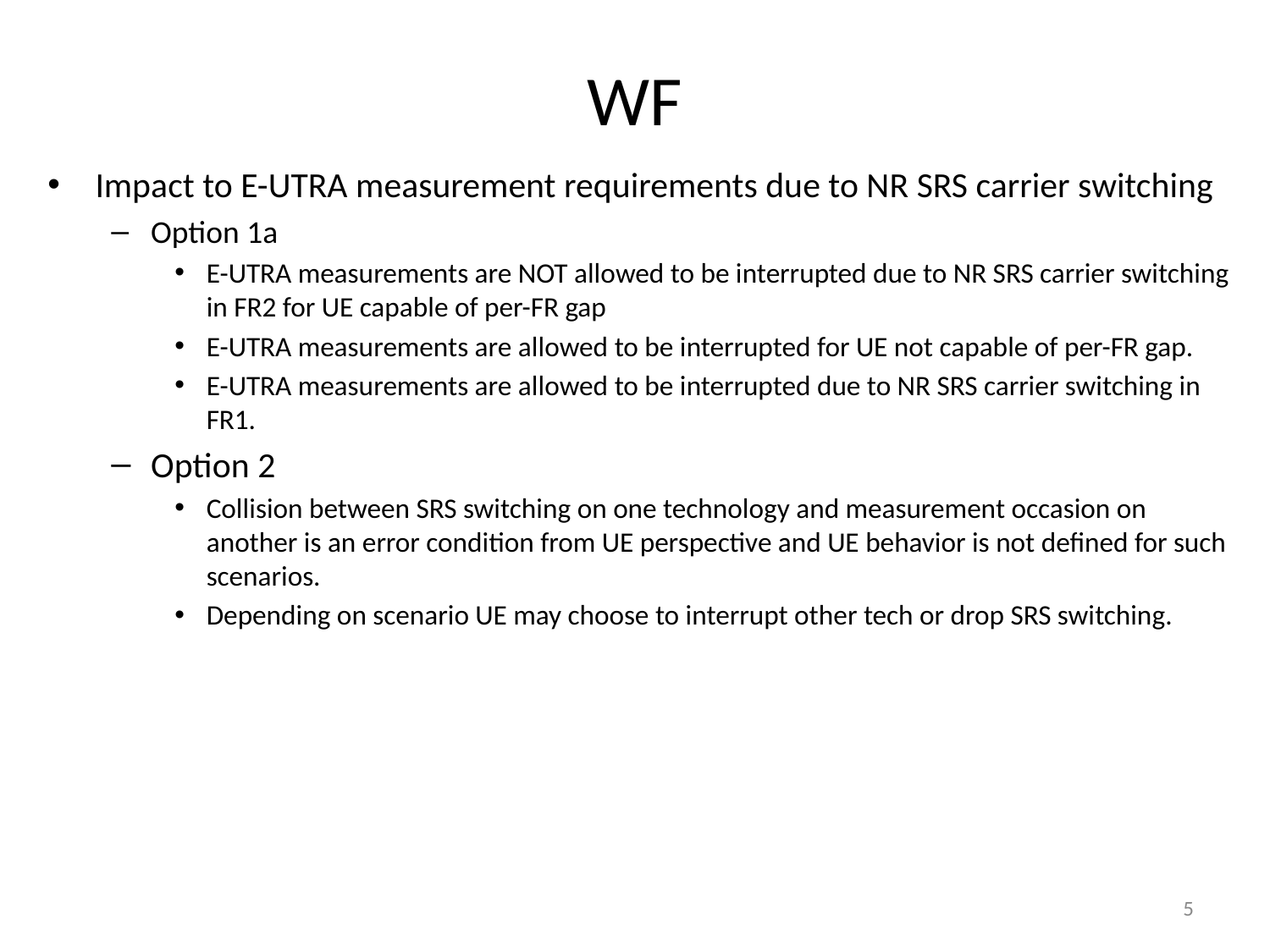

# WF
Impact to E-UTRA measurement requirements due to NR SRS carrier switching
Option 1a
E-UTRA measurements are NOT allowed to be interrupted due to NR SRS carrier switching in FR2 for UE capable of per-FR gap
E-UTRA measurements are allowed to be interrupted for UE not capable of per-FR gap.
E-UTRA measurements are allowed to be interrupted due to NR SRS carrier switching in FR1.
Option 2
Collision between SRS switching on one technology and measurement occasion on another is an error condition from UE perspective and UE behavior is not defined for such scenarios.
Depending on scenario UE may choose to interrupt other tech or drop SRS switching.

5